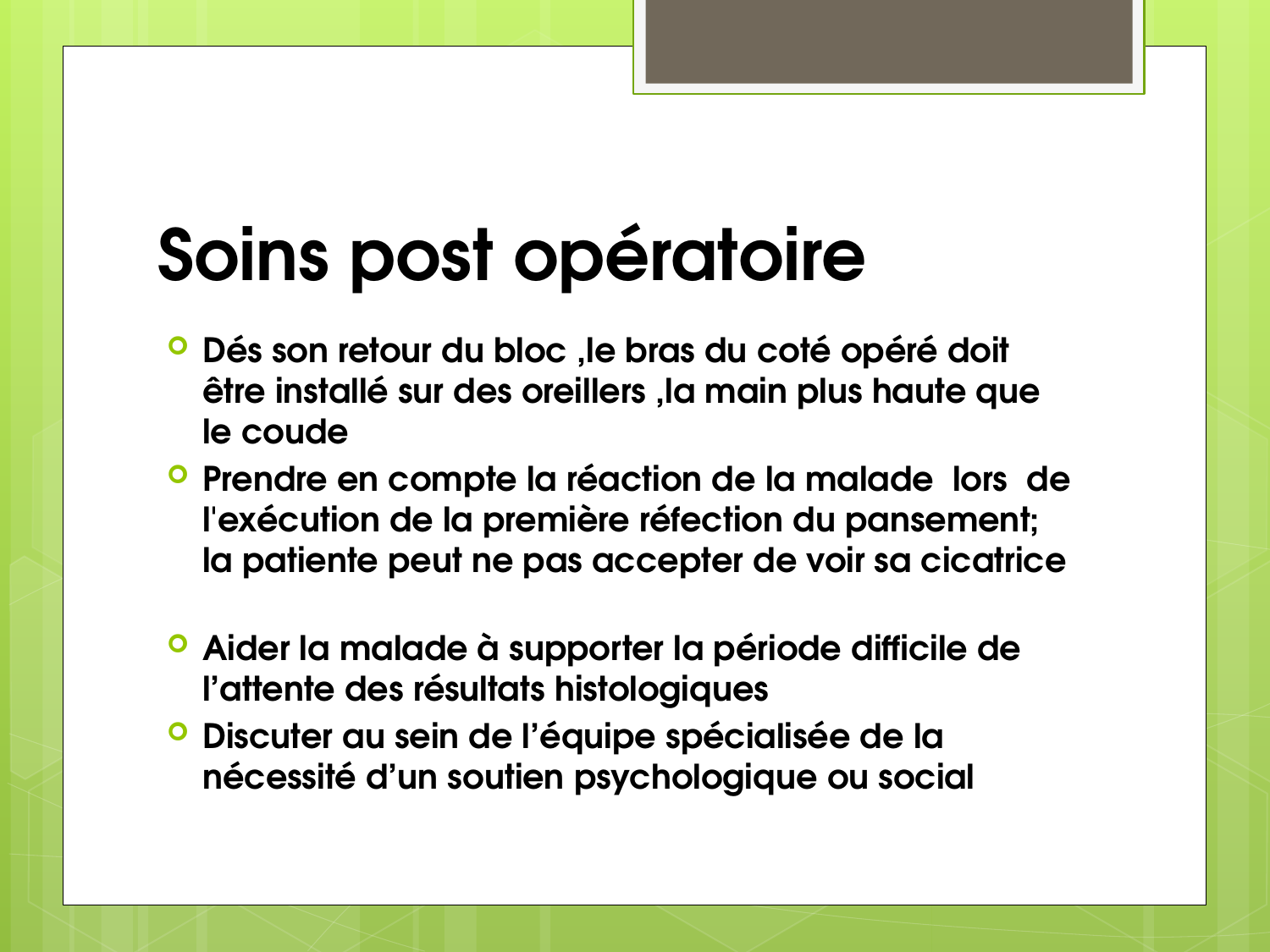

# Soins post opératoire
Dés son retour du bloc ,le bras du coté opéré doit être installé sur des oreillers ,la main plus haute que le coude
Prendre en compte la réaction de la malade  lors  de l'exécution de la première réfection du pansement; la patiente peut ne pas accepter de voir sa cicatrice
Aider la malade à supporter la période difficile de l’attente des résultats histologiques
Discuter au sein de l’équipe spécialisée de la nécessité d’un soutien psychologique ou social